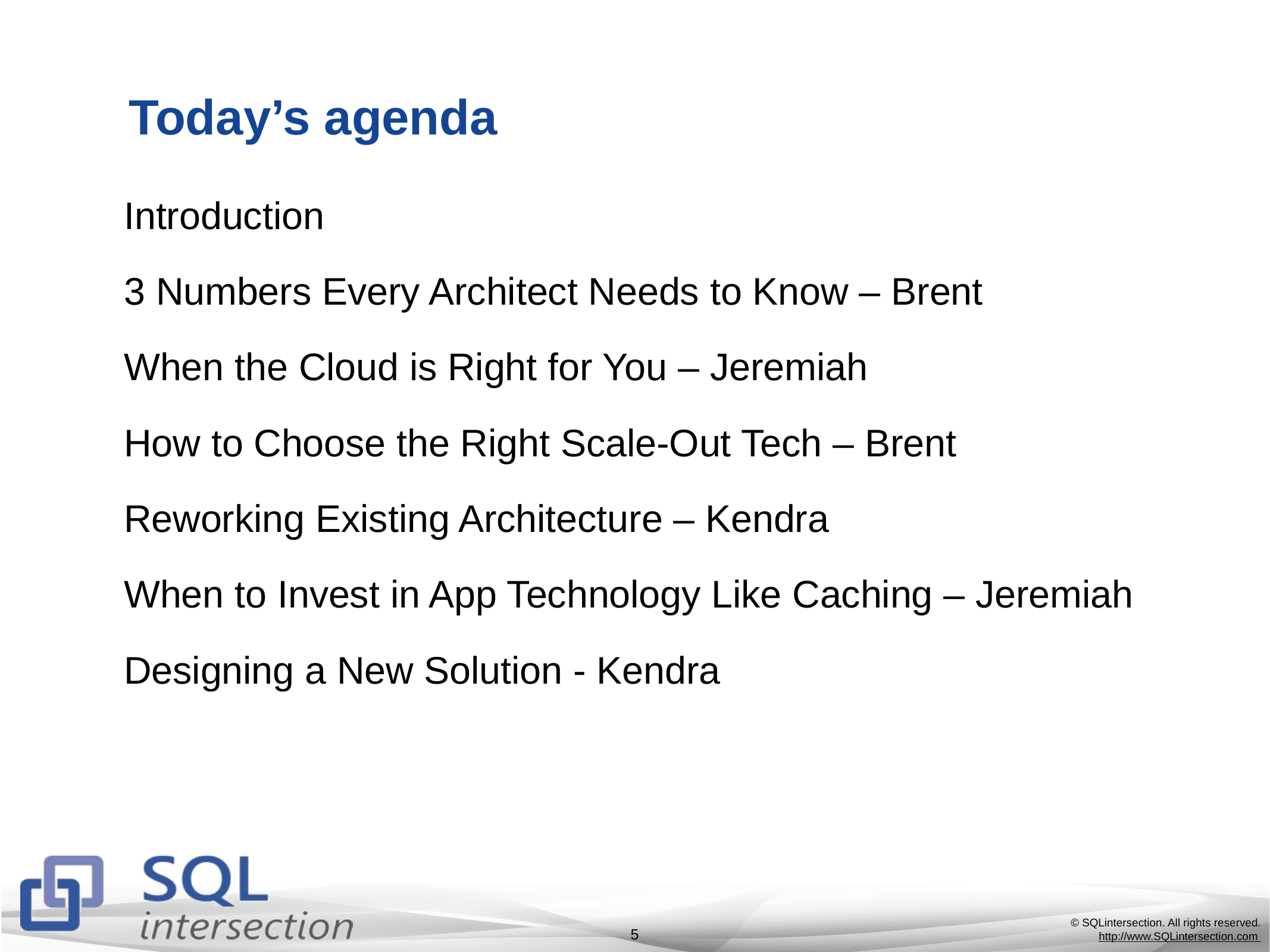

# Today’s agenda
Introduction
3 Numbers Every Architect Needs to Know – Brent
When the Cloud is Right for You – Jeremiah
How to Choose the Right Scale-Out Tech – Brent
Reworking Existing Architecture – Kendra
When to Invest in App Technology Like Caching – Jeremiah
Designing a New Solution - Kendra